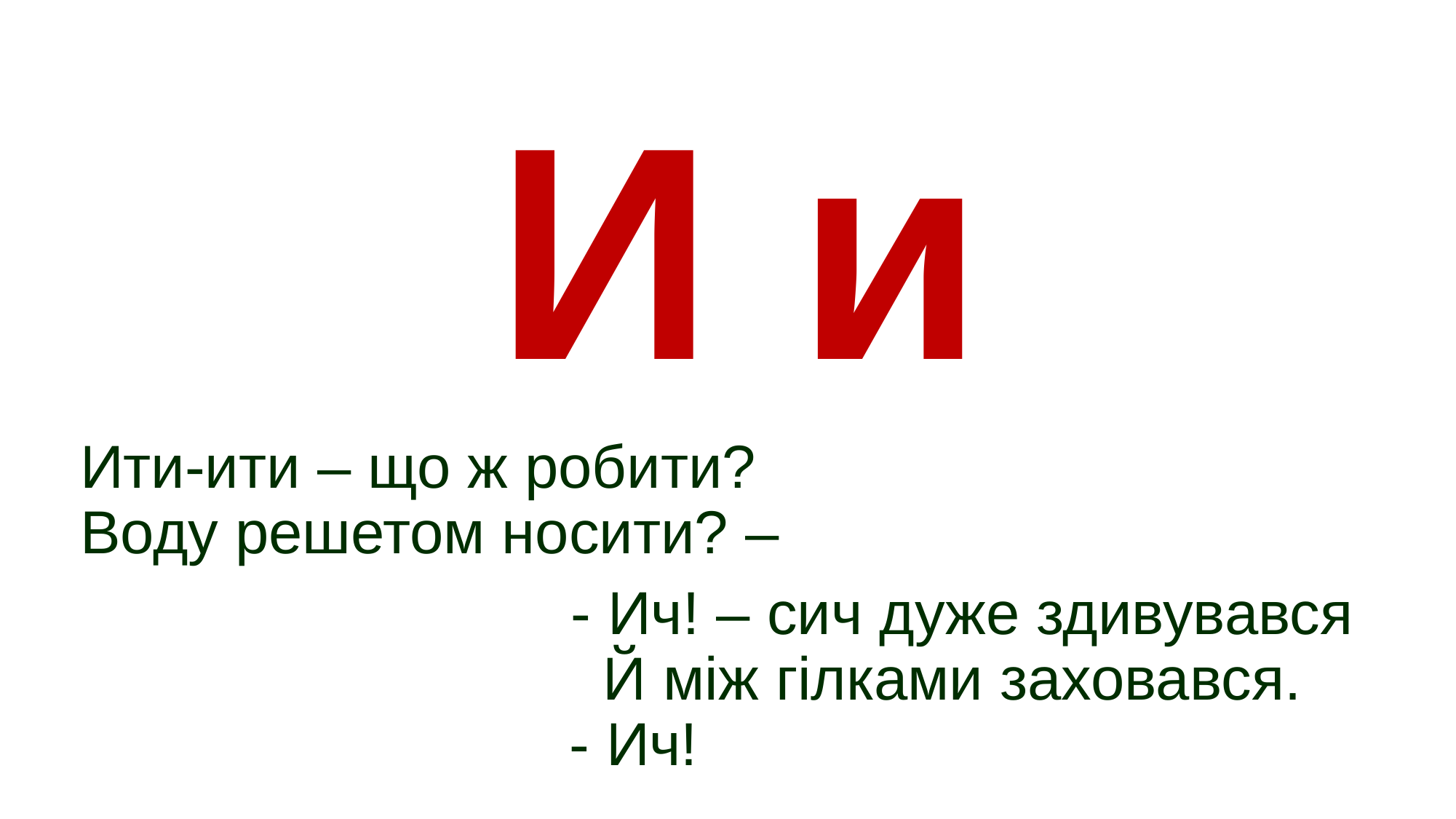

# И и

Ити-ити – що ж робити?
Воду решетом носити? –
                             - Ич! – сич дуже здивувався
                               Й між гілками заховався.
                             - Ич!